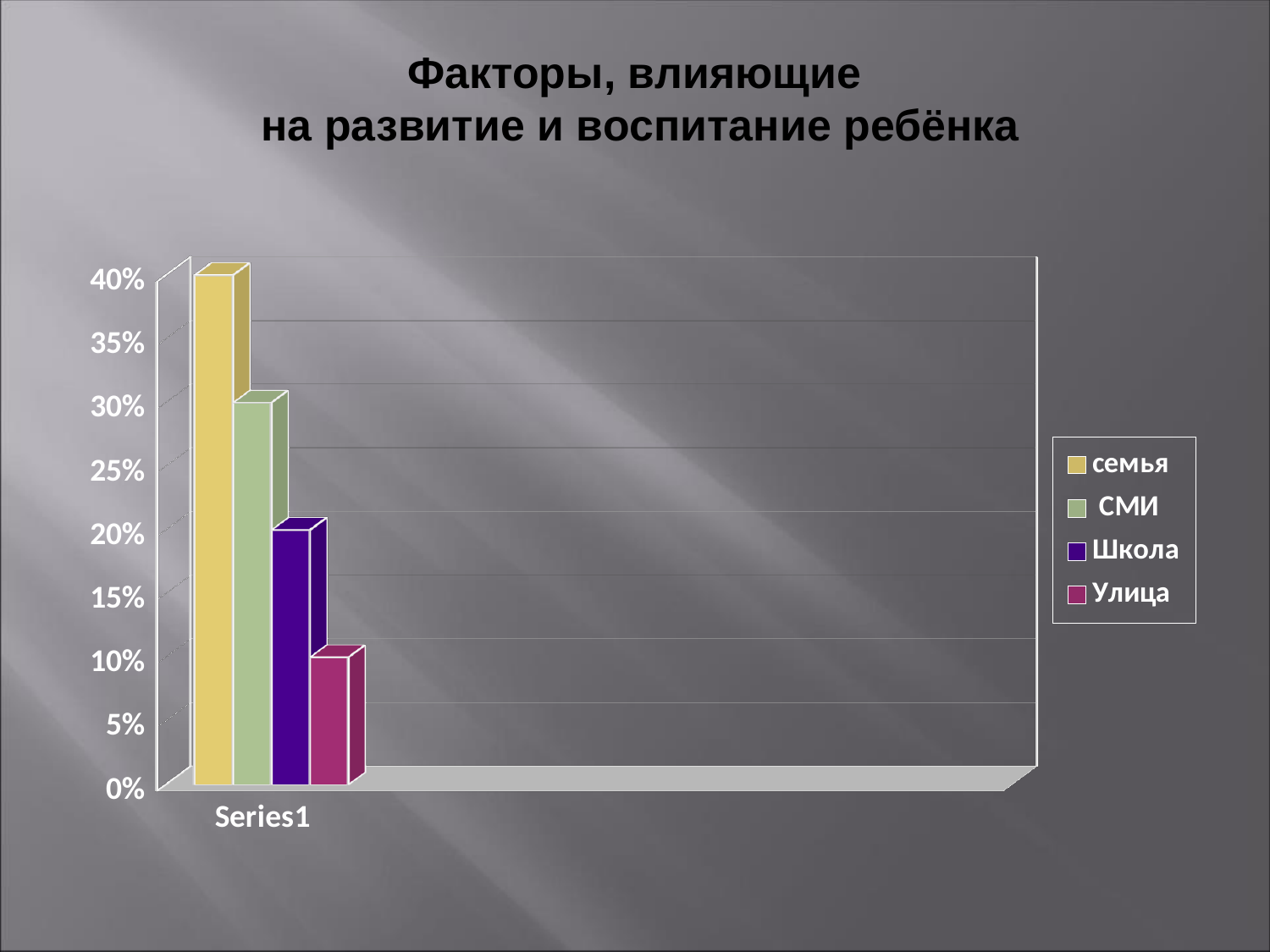

# Факторы, влияющие на развитие и воспитание ребёнка

[unsupported chart]